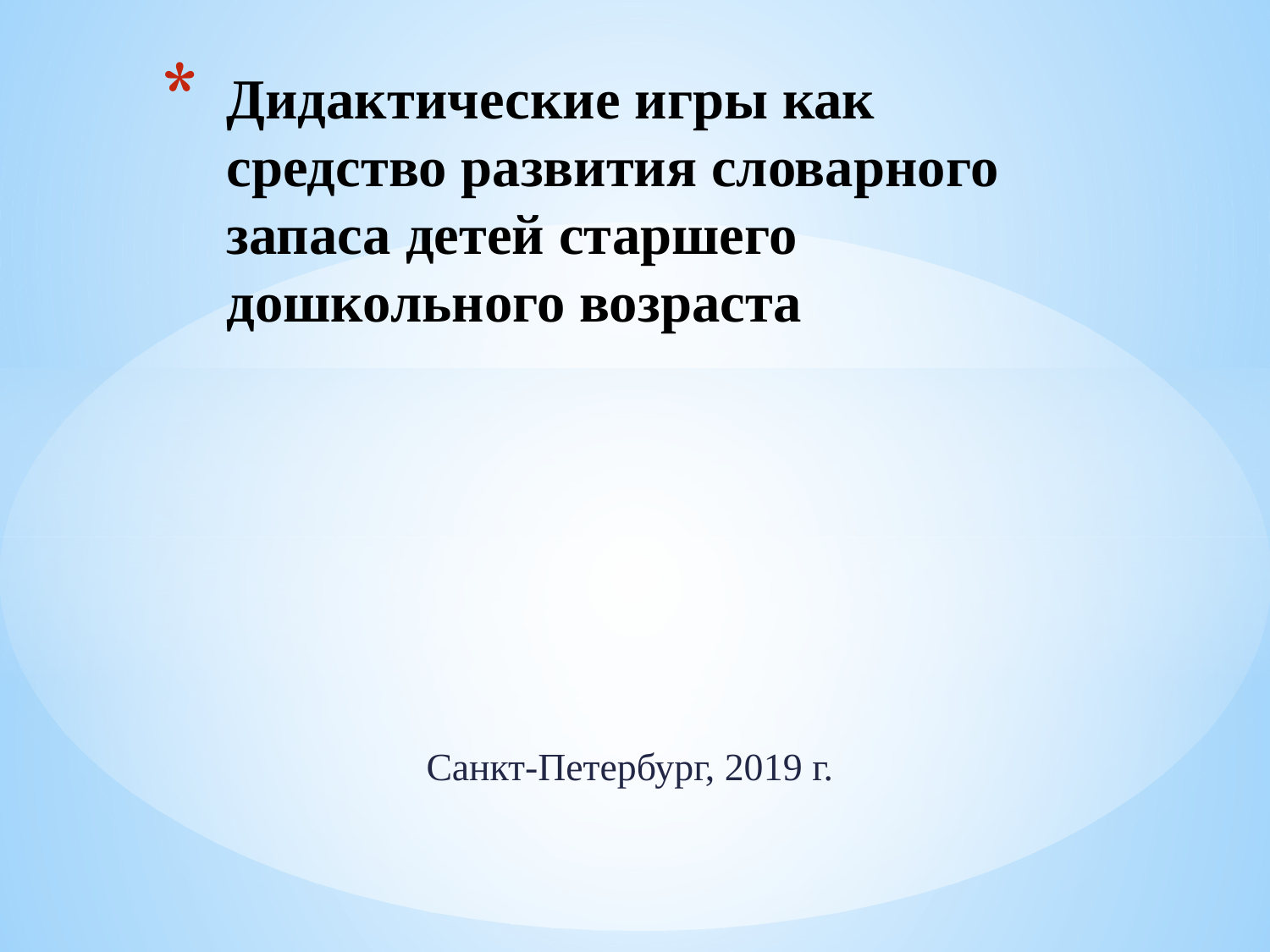

# Дидактические игры как средство развития словарного запаса детей старшего дошкольного возраста
Санкт-Петербург, 2019 г.